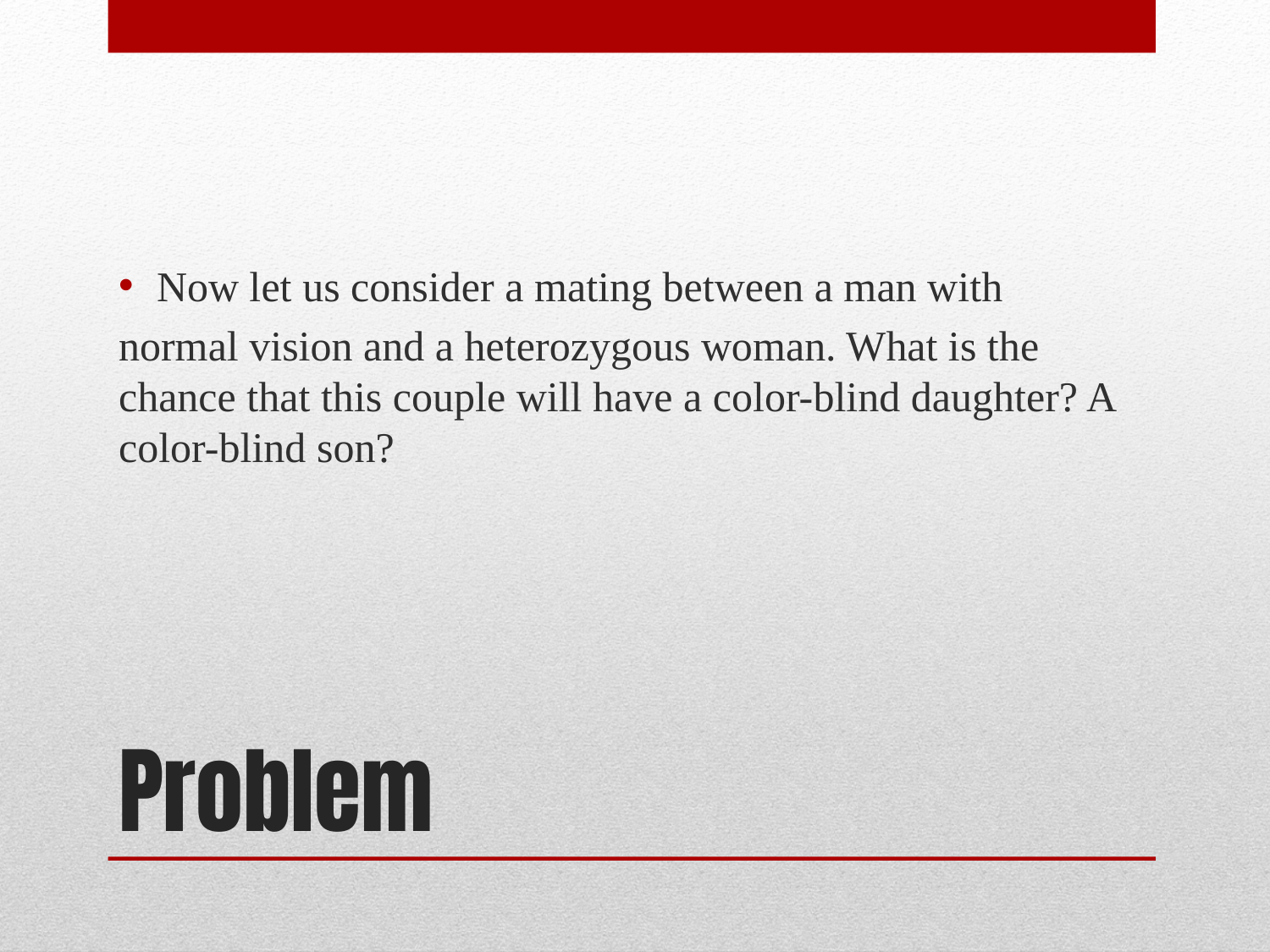

Now let us consider a mating between a man with
normal vision and a heterozygous woman. What is the chance that this couple will have a color-blind daughter? A color-blind son?
# Problem